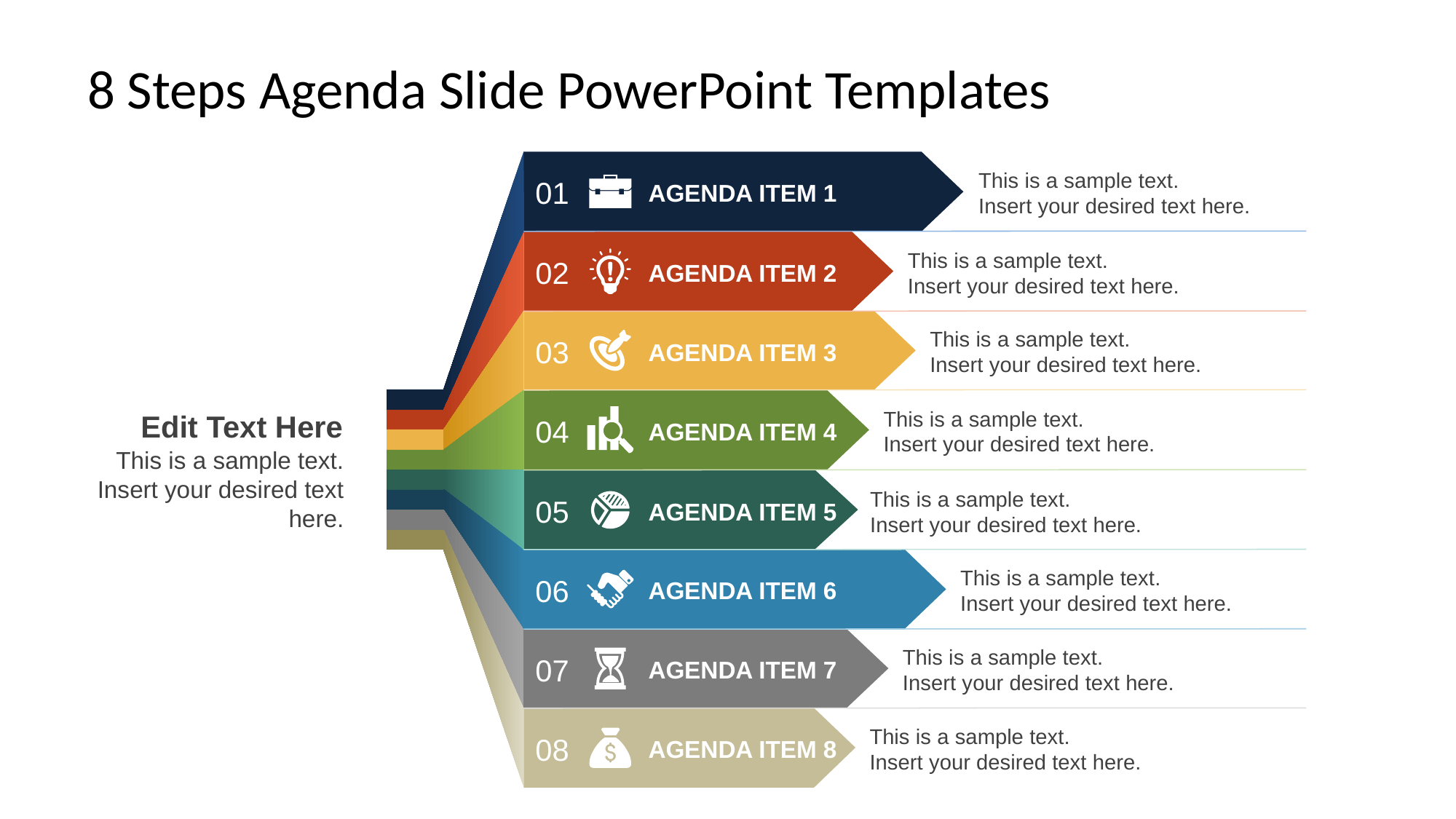

8 Steps Agenda Slide PowerPoint Templates

This is a sample text.
Insert your desired text here.
01
AGENDA ITEM 1

This is a sample text.
Insert your desired text here.
02

AGENDA ITEM 2

This is a sample text.
Insert your desired text here.
03

AGENDA ITEM 3

This is a sample text.
Insert your desired text here.
Edit Text Here

04

AGENDA ITEM 4

This is a sample text. Insert your desired text here.

This is a sample text.
Insert your desired text here.
05

AGENDA ITEM 5

This is a sample text.
Insert your desired text here.
06
AGENDA ITEM 6

This is a sample text.
Insert your desired text here.
07

AGENDA ITEM 7

This is a sample text.
Insert your desired text here.
08

AGENDA ITEM 8